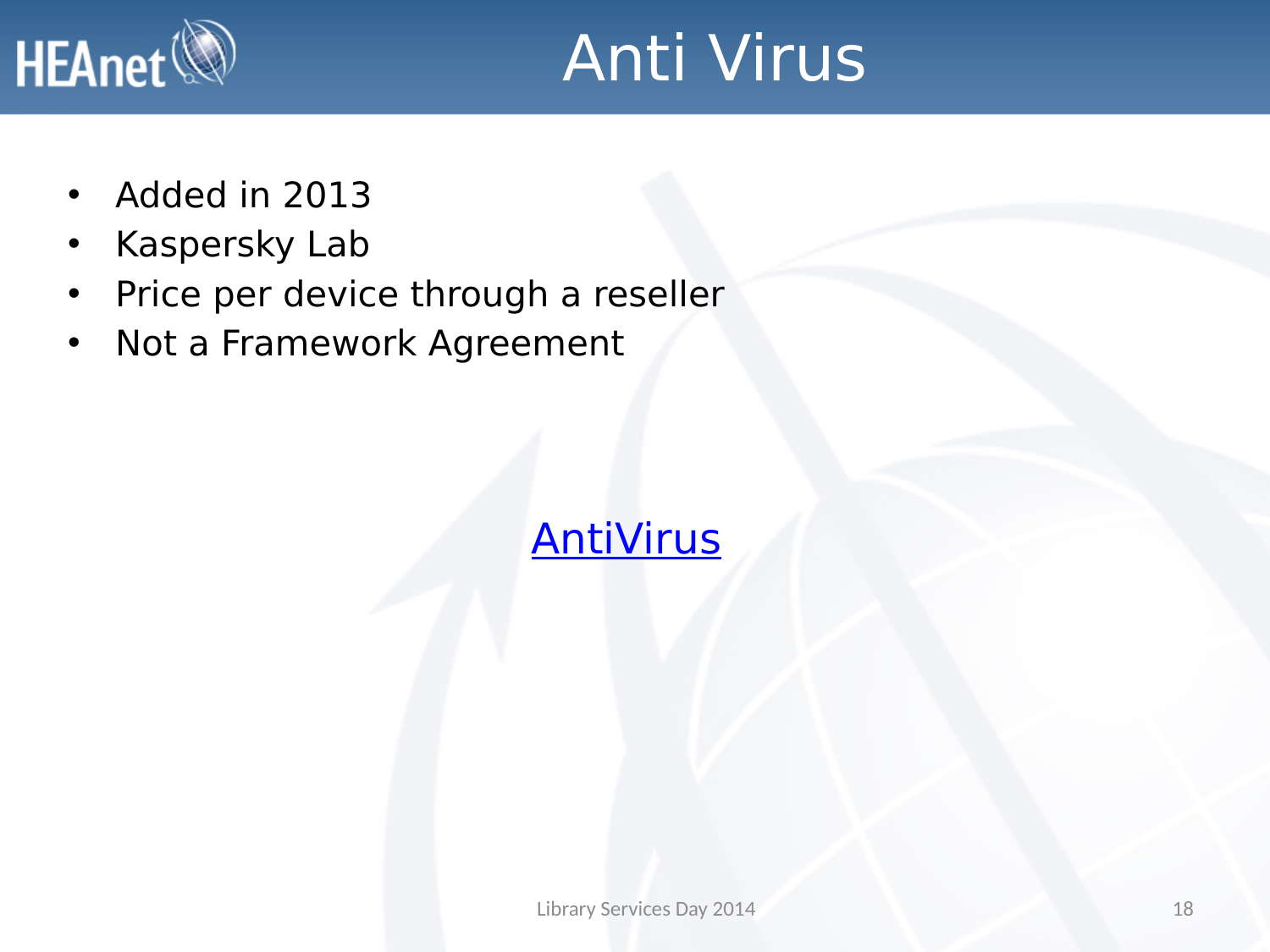

# Anti Virus
Added in 2013
Kaspersky Lab
Price per device through a reseller
Not a Framework Agreement

AntiVirus

Library Services Day 2014
18